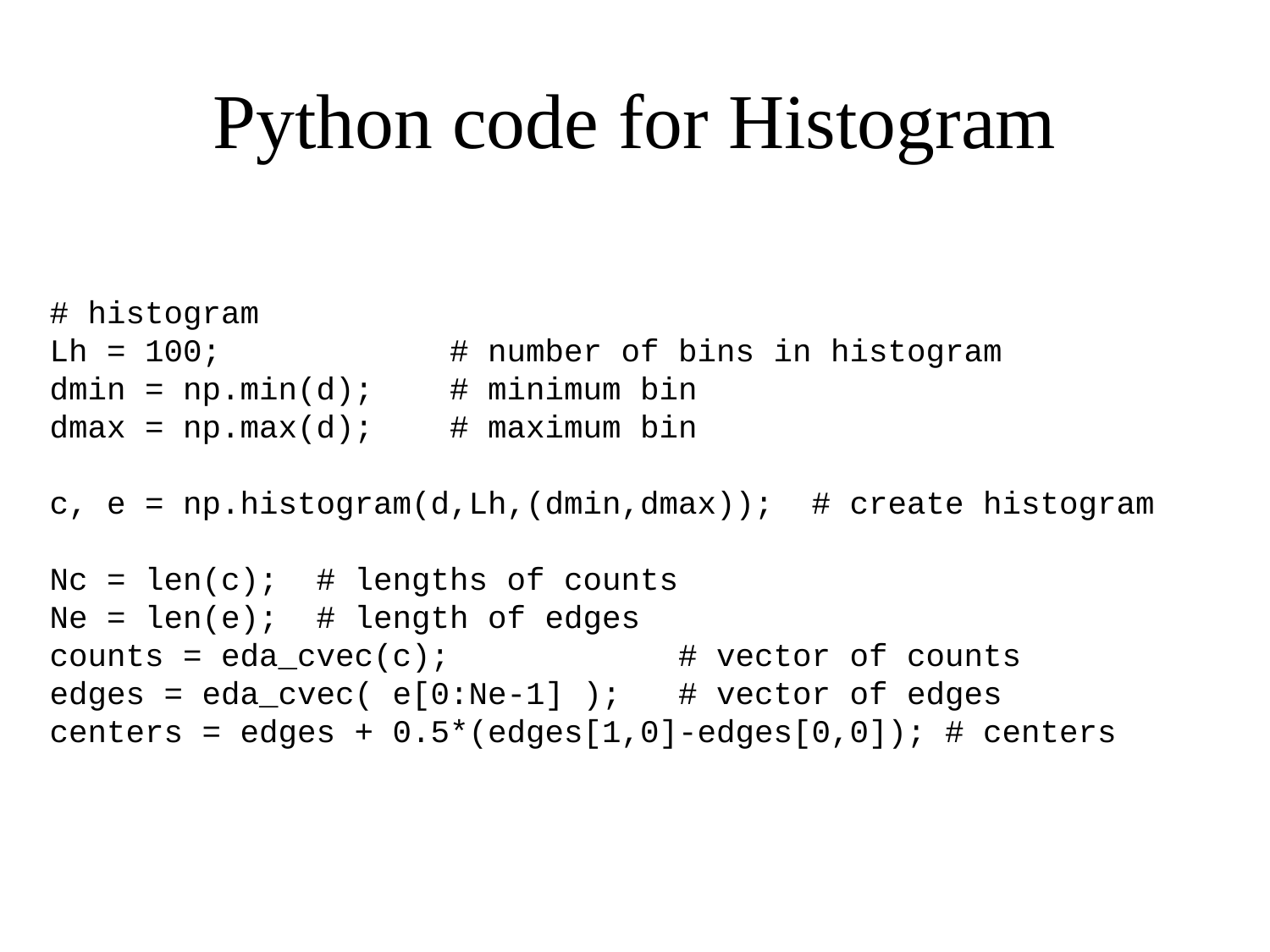

# Python code for Histogram
# histogram
Lh = 100;            # number of bins in histogram
dmin = np.min(d);    # minimum bin
dmax = np.max(d);    # maximum bin

c, e = np.histogram(d,Lh,(dmin,dmax));  # create histogram

Nc = len(c);  # lengths of counts
Ne = len(e);  # length of edges
counts = eda_cvec(c);            # vector of counts
edges = eda_cvec( e[0:Ne-1] );   # vector of edges
centers = edges + 0.5*(edges[1,0]-edges[0,0]); # centers